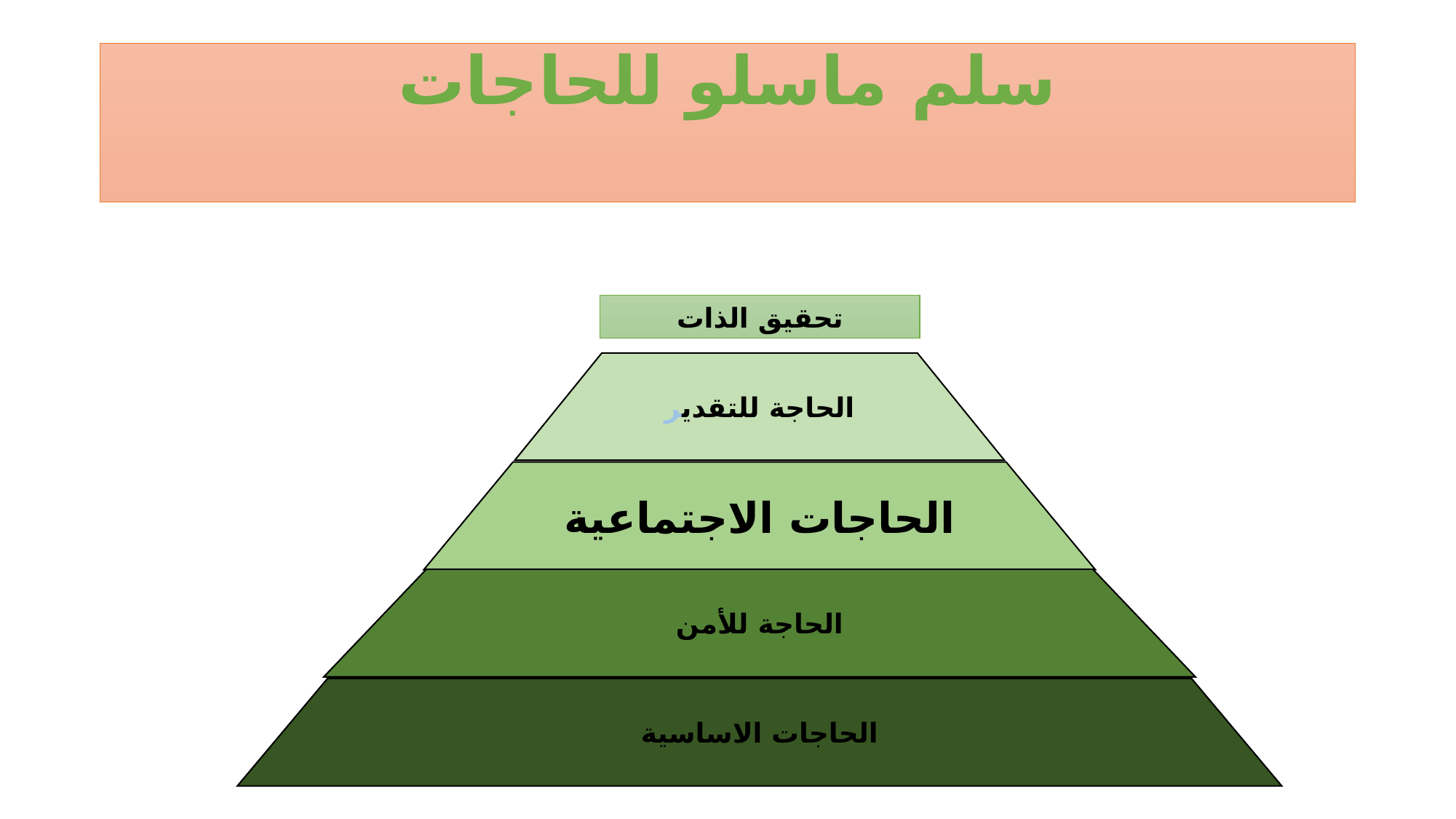

# سلم ماسلو للحاجات
تحقيق الذات
الحاجة للتقدير
الحاجات الاجتماعية
الحاجة للأمن
الحاجات الاساسية